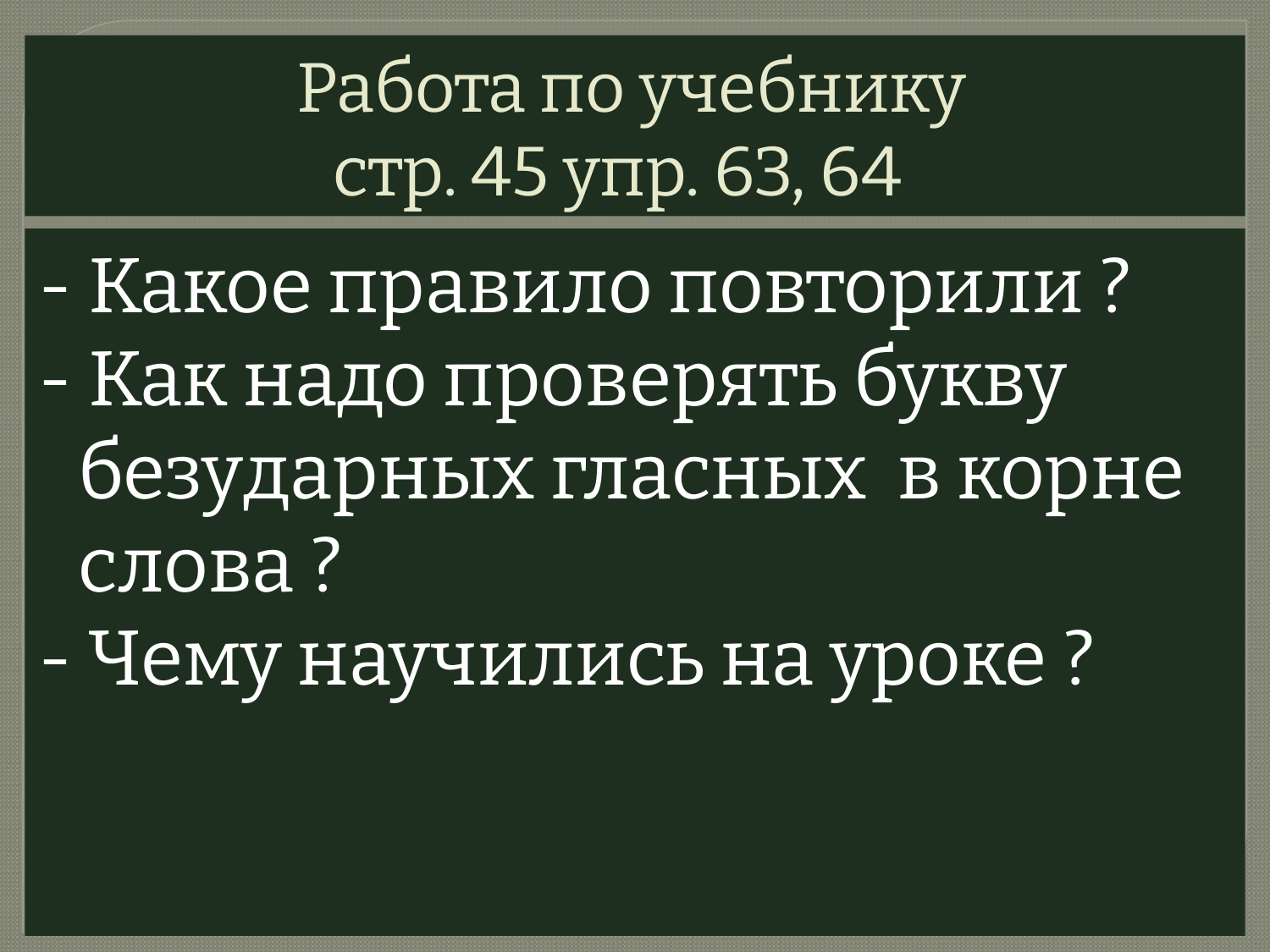

# Работа по учебнику стр. 45 упр. 63, 64
- Какое правило повторили ?
- Как надо проверять букву безударных гласных  в корне слова ?
- Чему научились на уроке ?